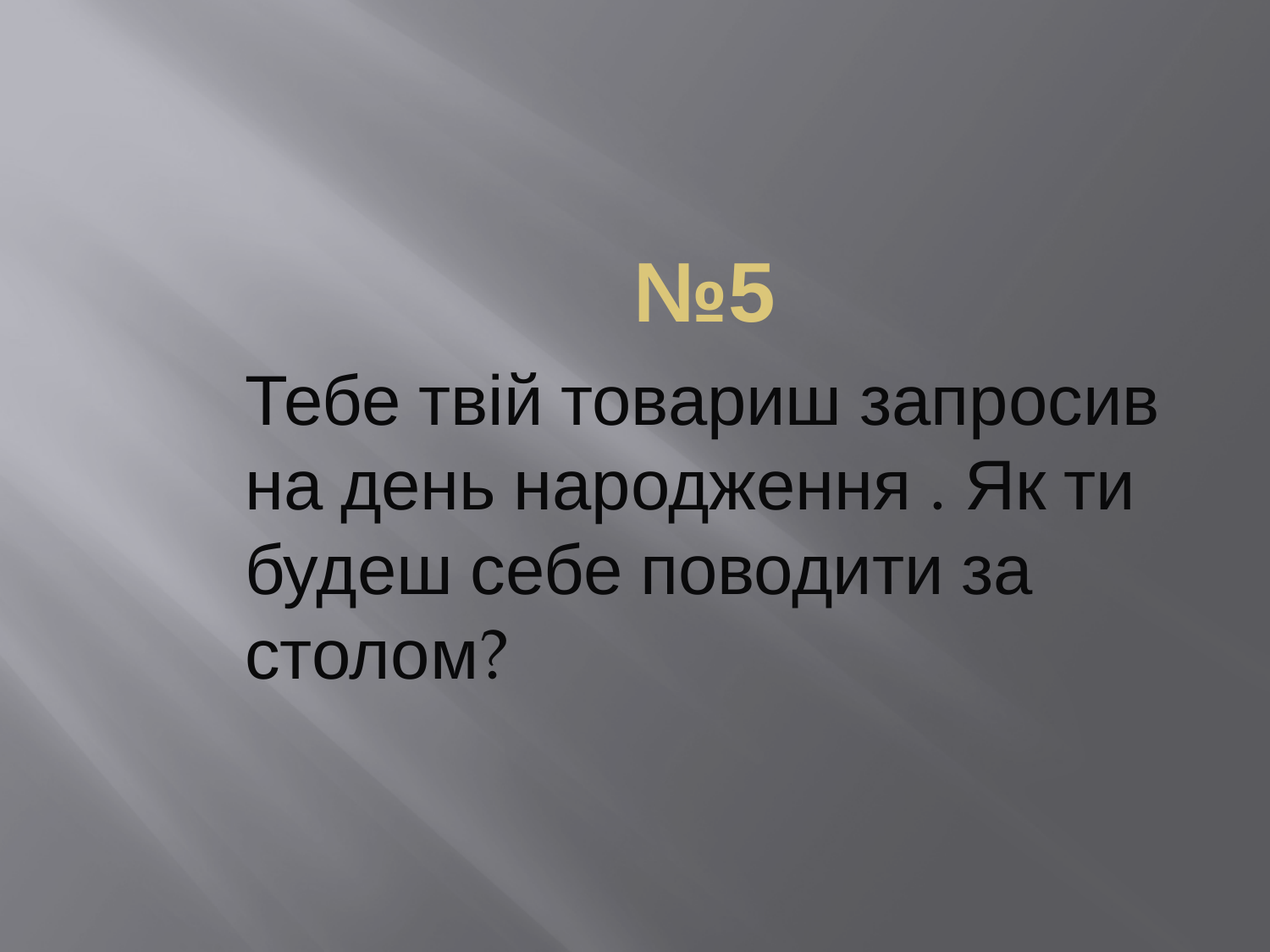

# №5
Тебе твій товариш запросив на день народження . Як ти будеш себе поводити за столом?